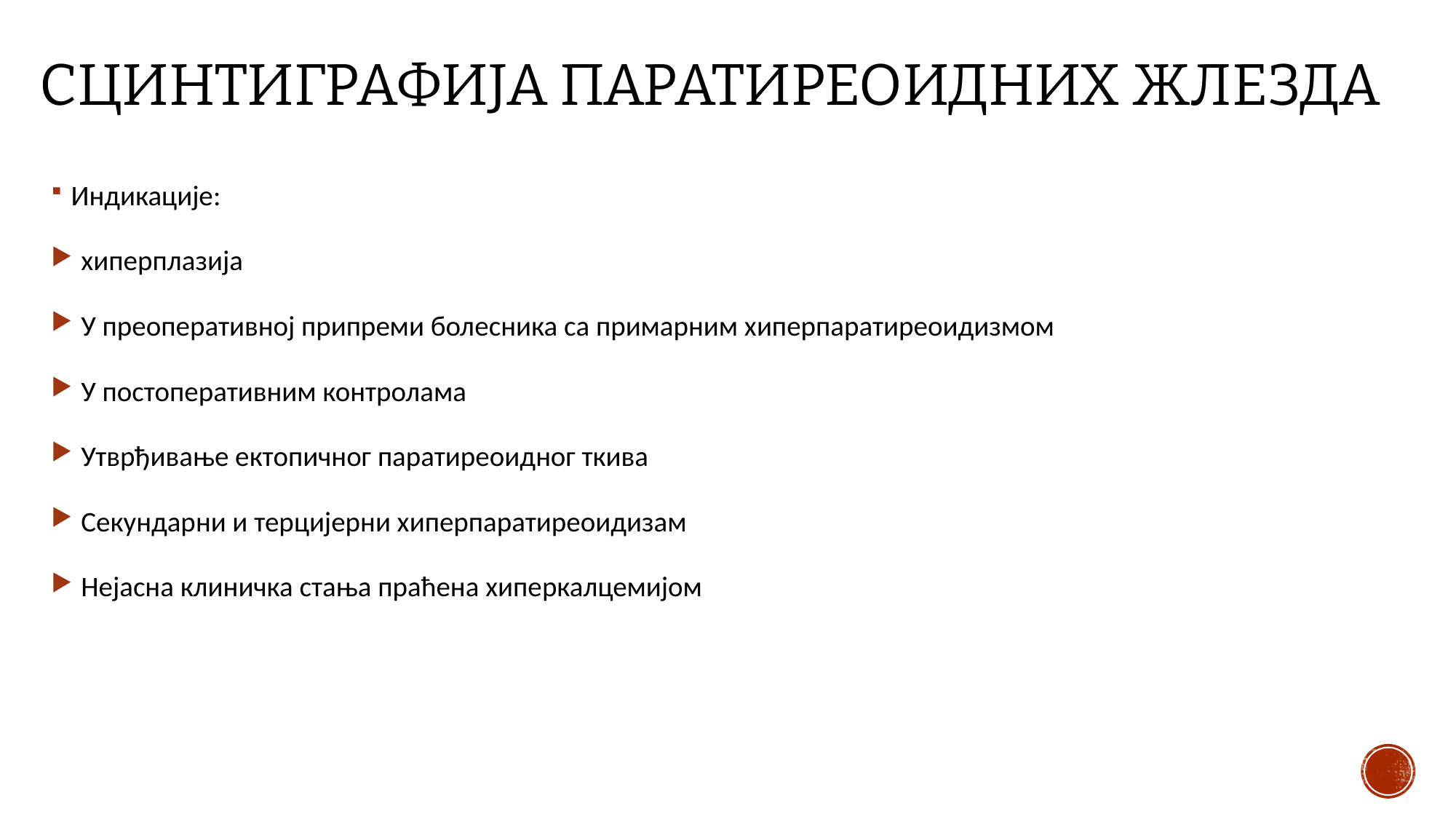

# СЦИНТИГРАФИЈА ПАРАТИРЕОИДНИХ ЖЛЕЗДА
Индикације:
хиперплазија
У преоперативној припреми болесника са примарним хиперпаратиреоидизмом
У постоперативним контролама
Утврђивање ектопичног паратиреоидног ткива
Секундарни и терцијерни хиперпаратиреоидизам
Нејасна клиничка стања праћена хиперкалцемијом